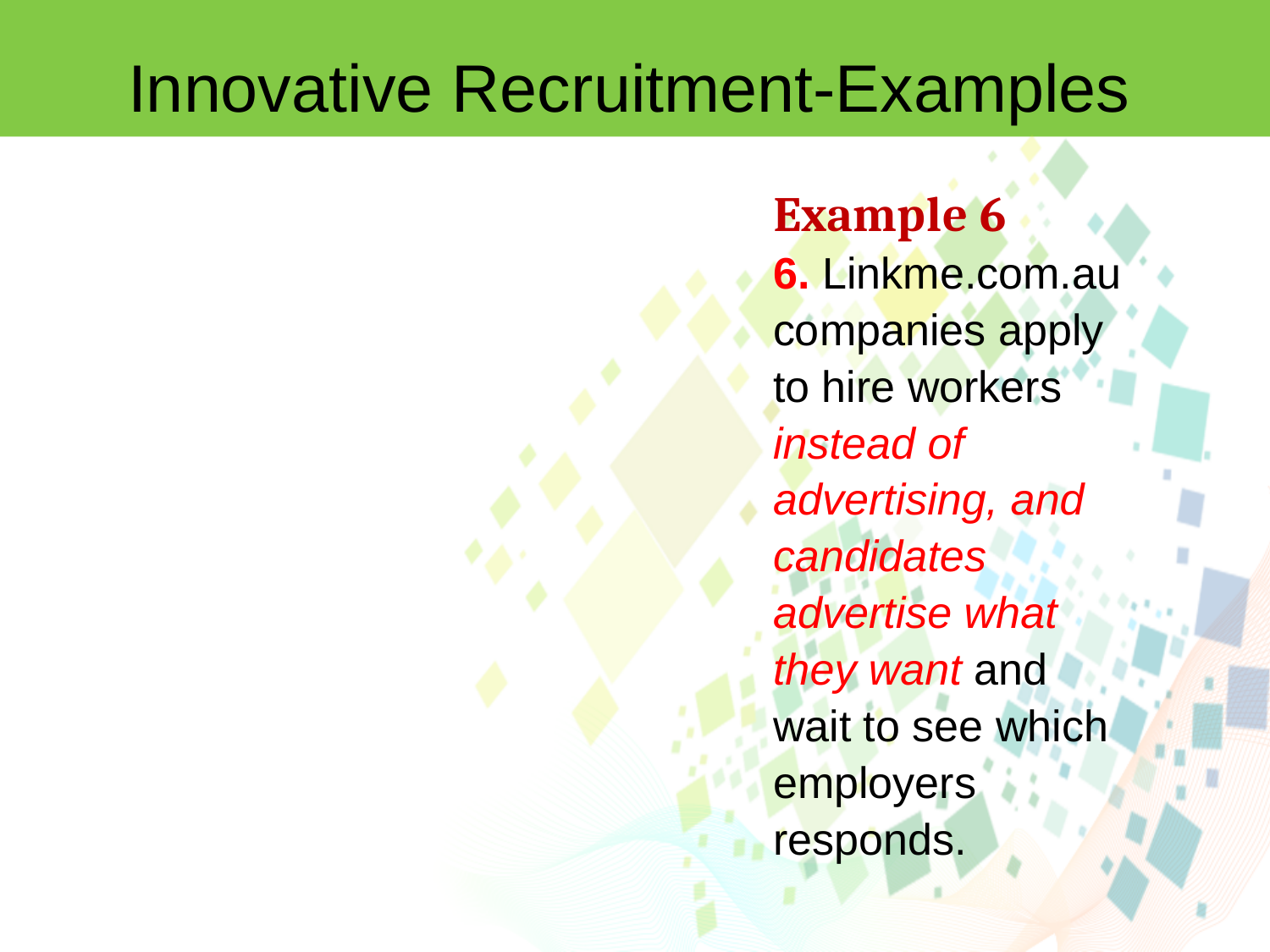

Innovative Recruitment-Examples
Example 6
6. Linkme.com.au companies apply to hire workers instead of advertising, and  candidates advertise what they want and wait to see which employers responds.